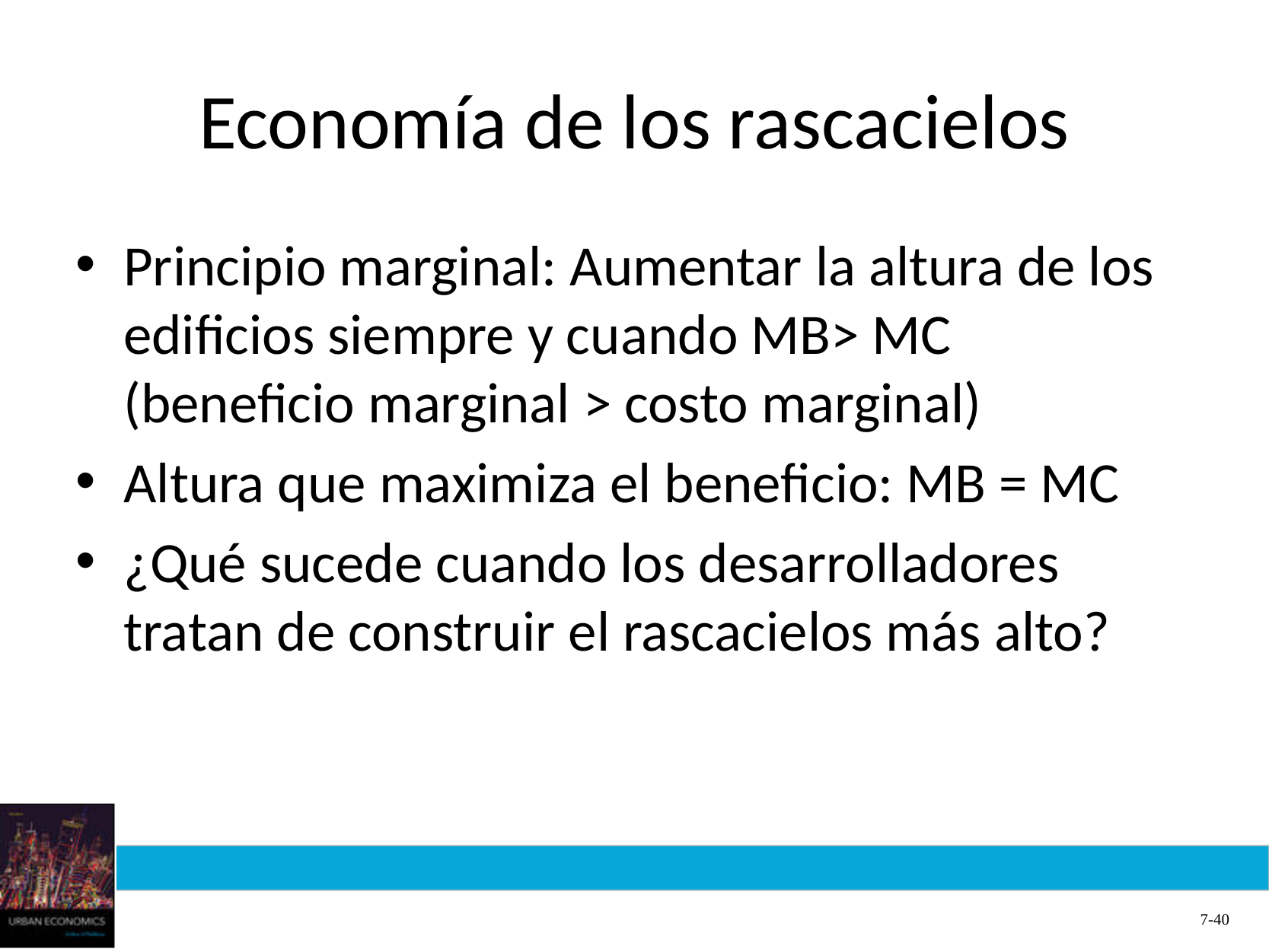

# Economía de los rascacielos
Principio marginal: Aumentar la altura de los edificios siempre y cuando MB> MC (beneficio marginal > costo marginal)
Altura que maximiza el beneficio: MB = MC
¿Qué sucede cuando los desarrolladores tratan de construir el rascacielos más alto?
7-40